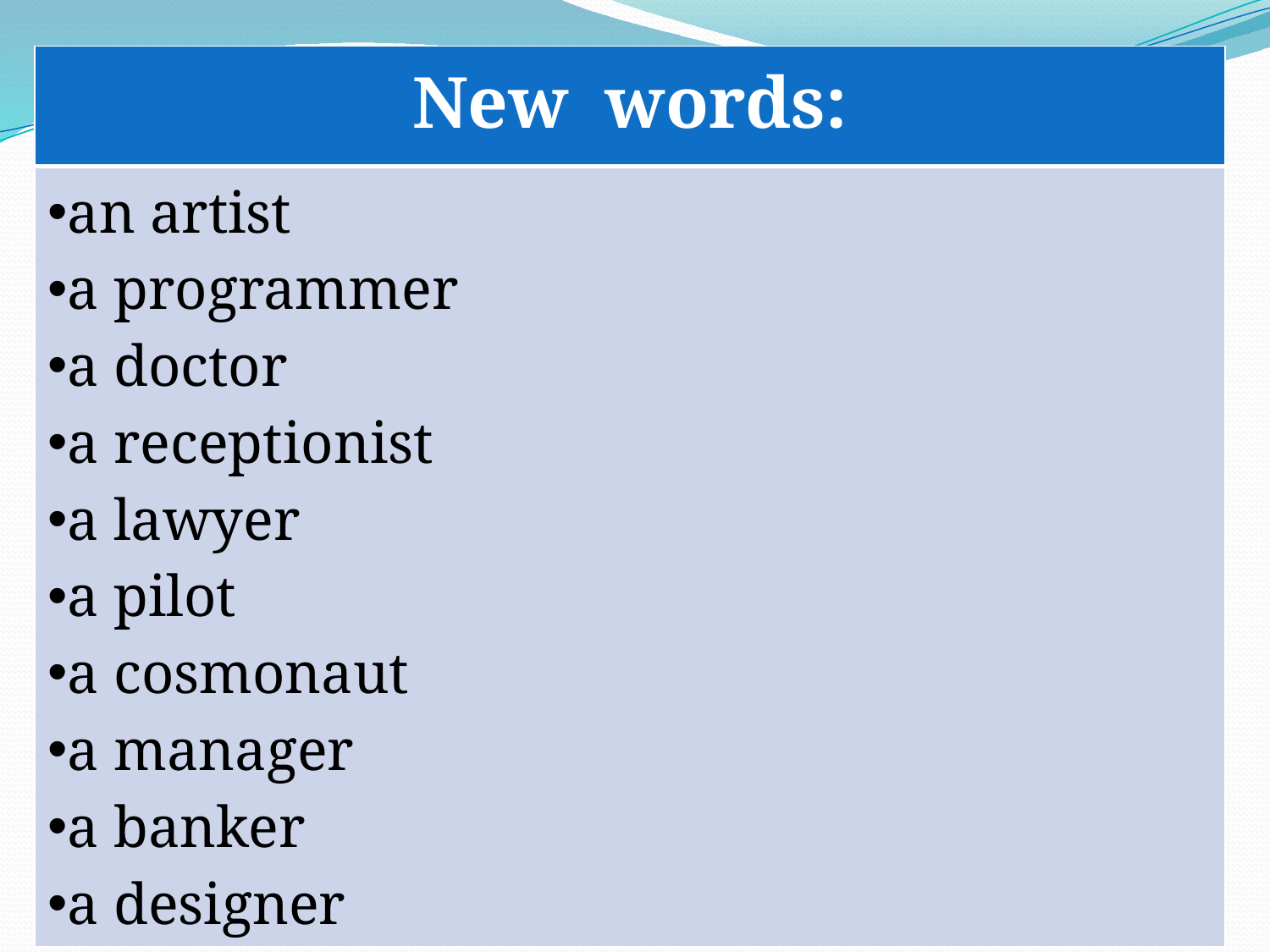

| New words: |
| --- |
| an artist a programmer a doctor a receptionist a lawyer a pilot a cosmonaut a manager a banker a designer |
#